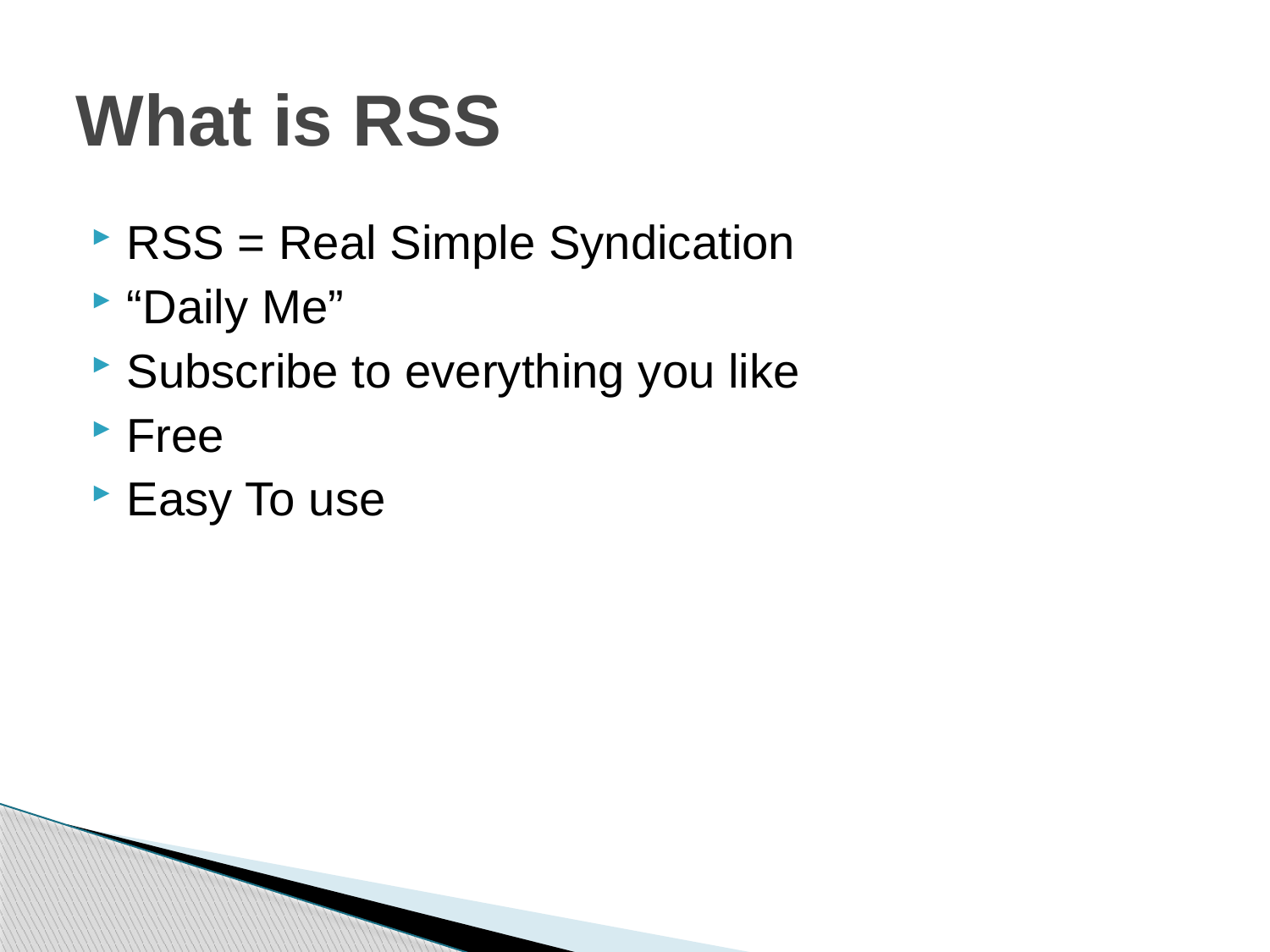

# What is RSS
RSS = Real Simple Syndication
“Daily Me”
Subscribe to everything you like
Free
Easy To use